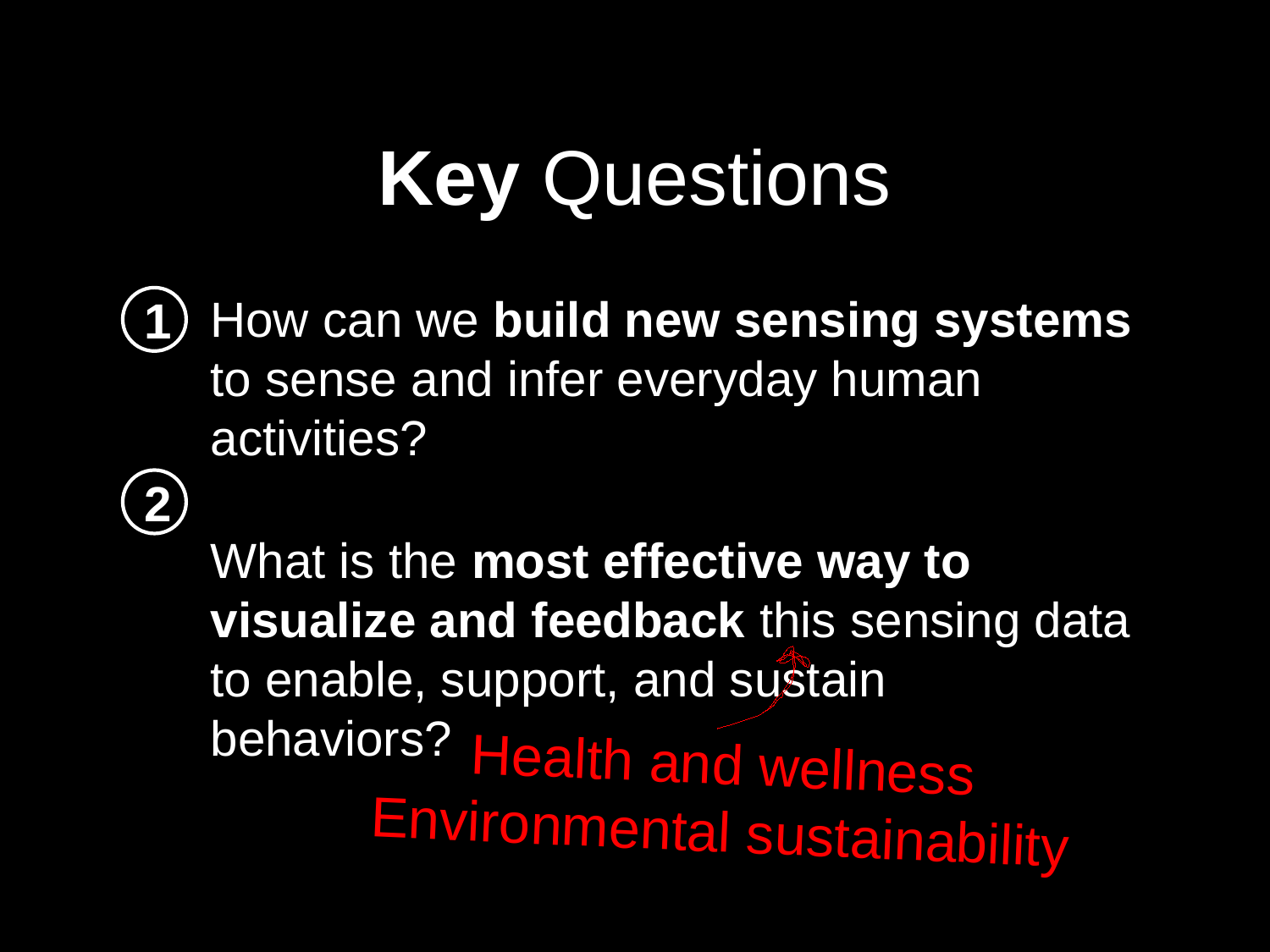

Key Questions
How can we build new sensing systems to sense and infer everyday human activities?
What is the most effective way to visualize and feedback this sensing data to enable, support, and sustain behaviors?

1
2

Health and wellness Environmental sustainability